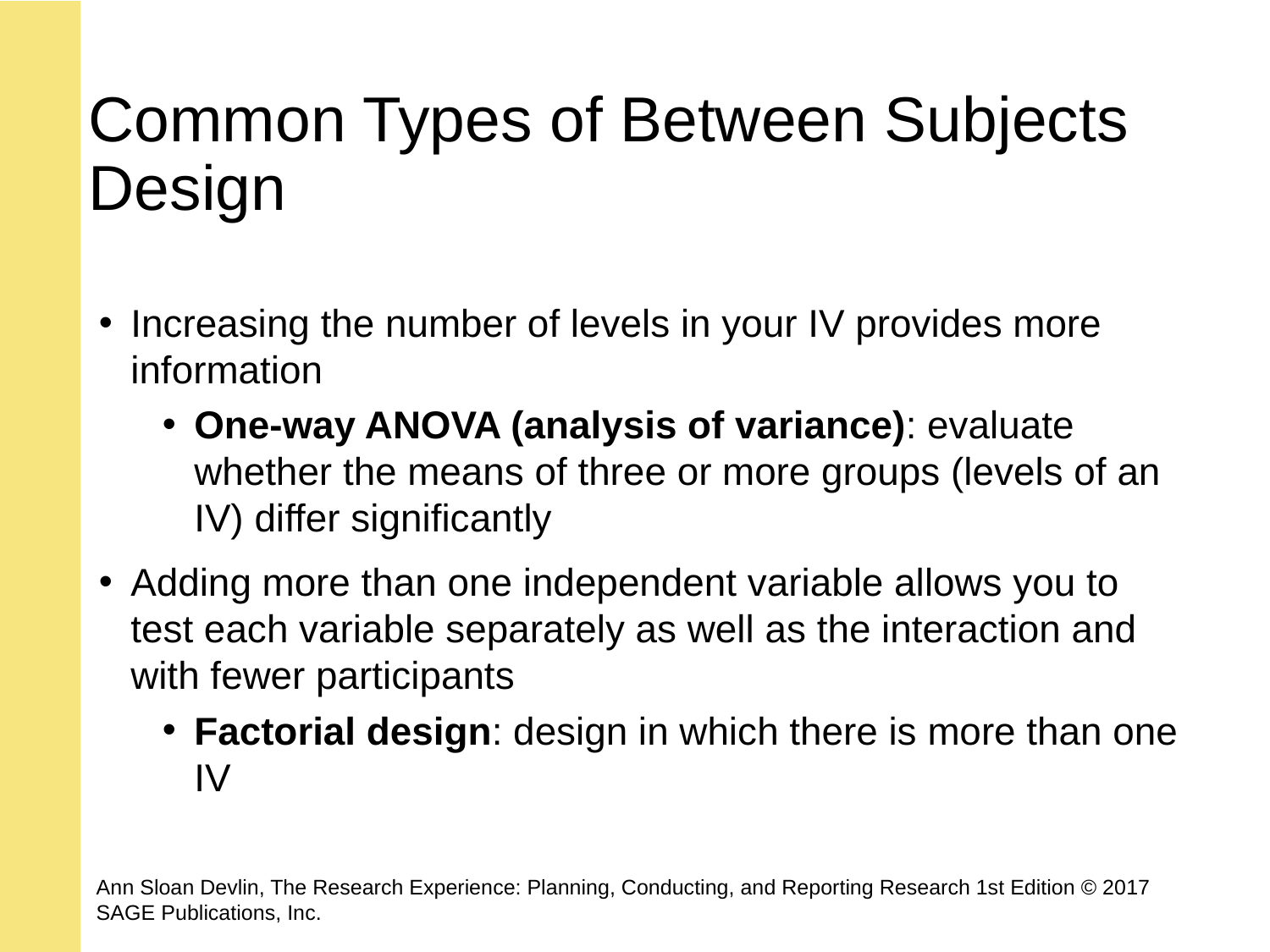

# Common Types of Between Subjects Design
Increasing the number of levels in your IV provides more information
One-way ANOVA (analysis of variance): evaluate whether the means of three or more groups (levels of an IV) differ significantly
Adding more than one independent variable allows you to test each variable separately as well as the interaction and with fewer participants
Factorial design: design in which there is more than one IV